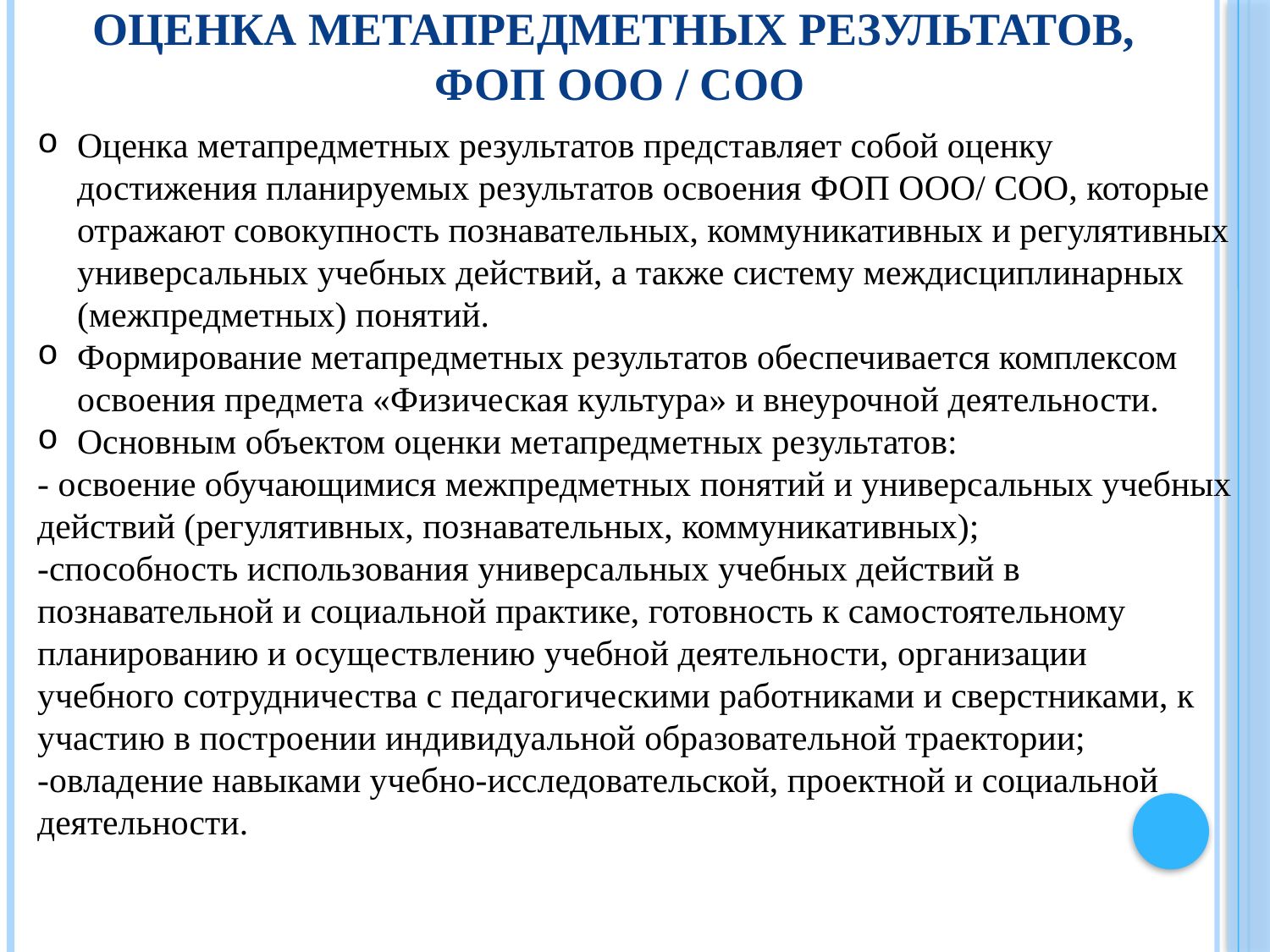

# Оценка метапредметных результатов, ФОП ООО / СОО
Оценка метапредметных результатов представляет собой оценку достижения планируемых результатов освоения ФОП ООО/ СОО, которые отражают совокупность познавательных, коммуникативных и регулятивных универсальных учебных действий, а также систему междисциплинарных (межпредметных) понятий.
Формирование метапредметных результатов обеспечивается комплексом освоения предмета «Физическая культура» и внеурочной деятельности.
Основным объектом оценки метапредметных результатов:
- освоение обучающимися межпредметных понятий и универсальных учебных действий (регулятивных, познавательных, коммуникативных);
-способность использования универсальных учебных действий в познавательной и социальной практике, готовность к самостоятельному планированию и осуществлению учебной деятельности, организации учебного сотрудничества с педагогическими работниками и сверстниками, к участию в построении индивидуальной образовательной траектории;
-овладение навыками учебно-исследовательской, проектной и социальной деятельности.